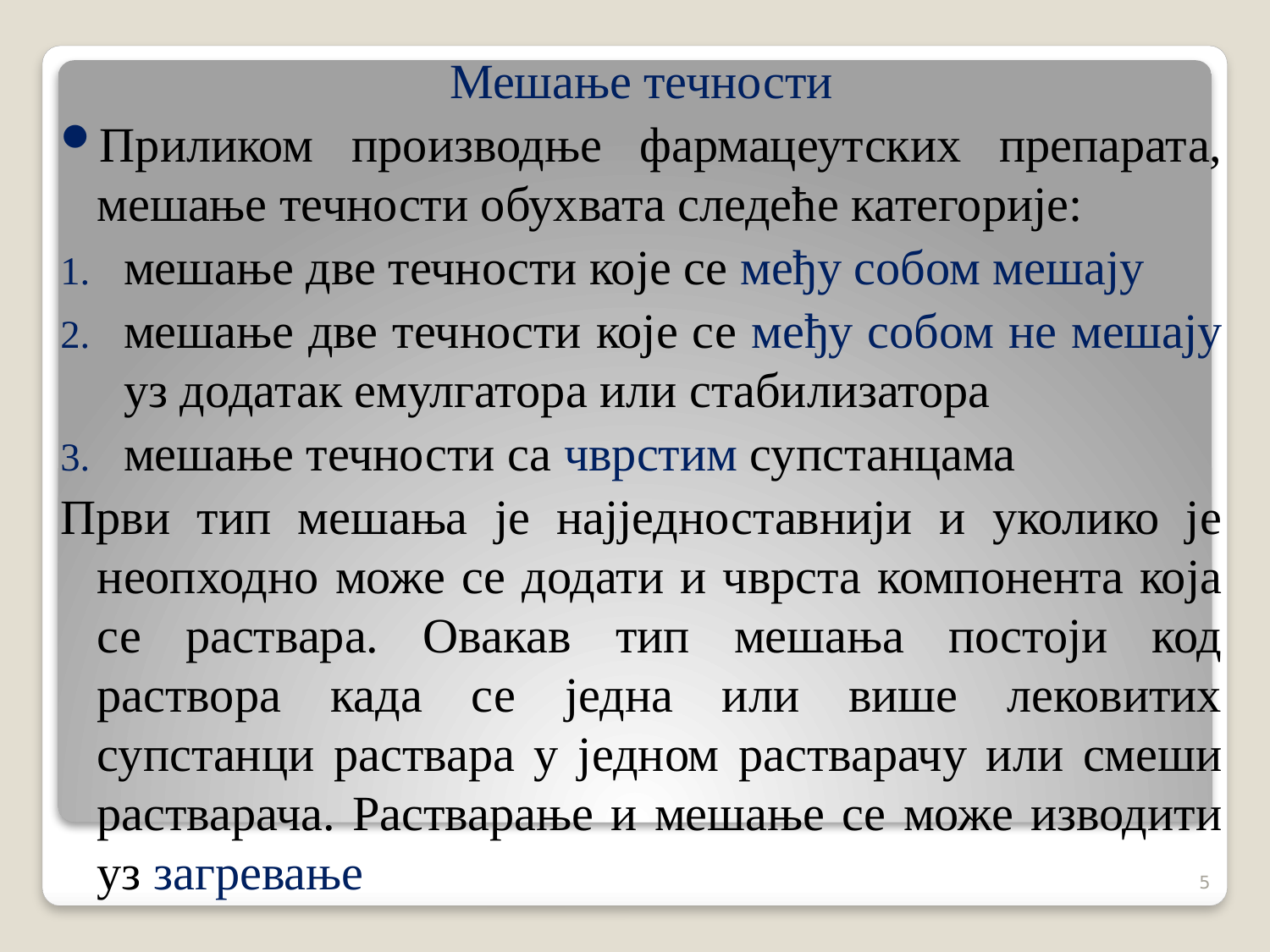

Мешање течности
Приликом производње фармацеутских препарата, мешање течности обухвата следеће категорије:
мешање две течности које се међу собом мешају
мешање две течности које се међу собом не мешају уз додатак емулгатора или стабилизатора
мешање течности са чврстим супстанцама
Први тип мешања је најједноставнији и уколико је неопходно може се додати и чврста компонента која се раствара. Овакав тип мешања постоји код раствора када се једна или више лековитих супстанци раствара у једном растварачу или смеши растварача. Растварање и мешање се може изводити уз загревање
5